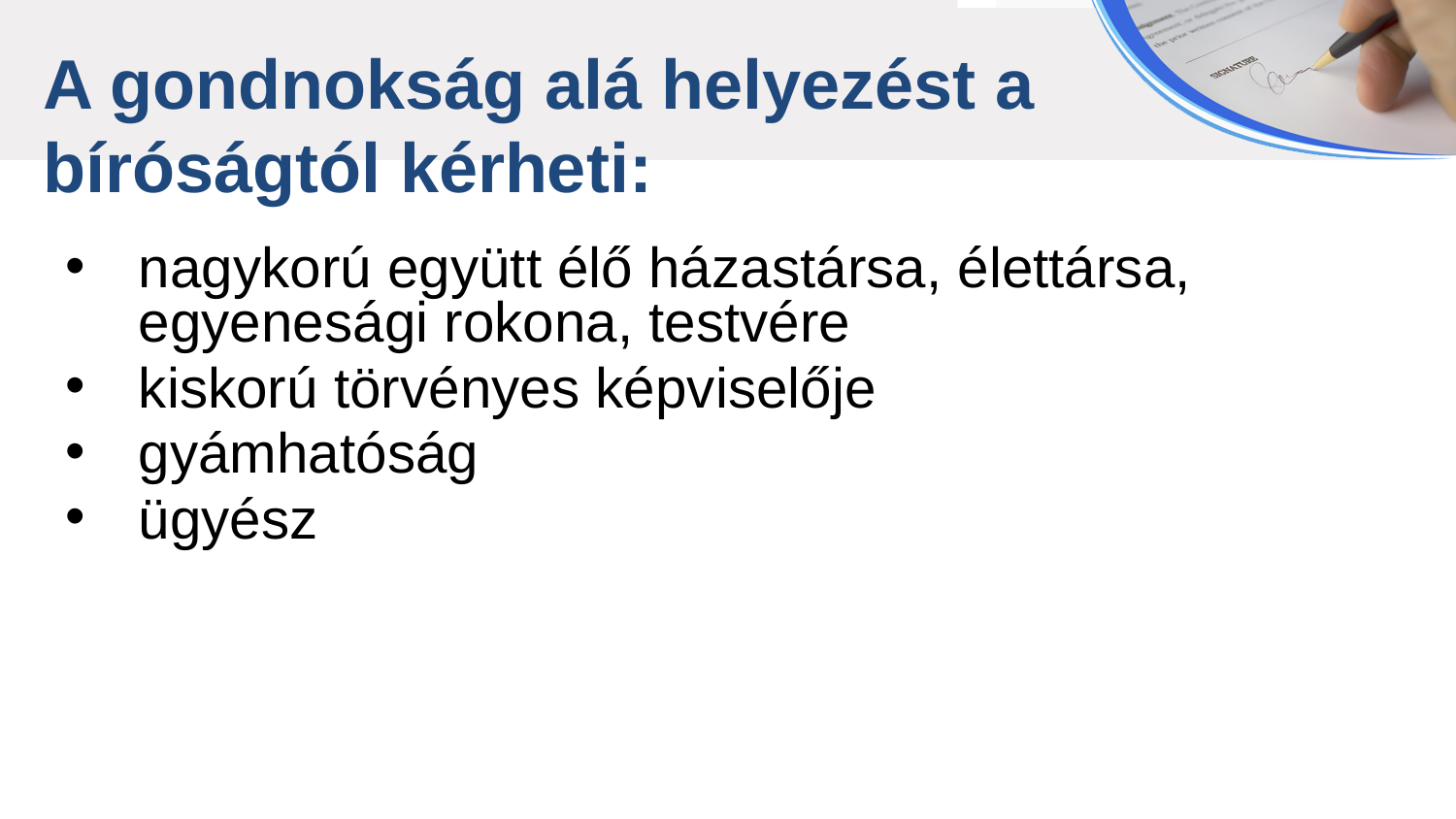

A gondnokság alá helyezést a bíróságtól kérheti:
nagykorú együtt élő házastársa, élettársa,
egyenesági rokona, testvére
kiskorú törvényes képviselője
gyámhatóság
ügyész